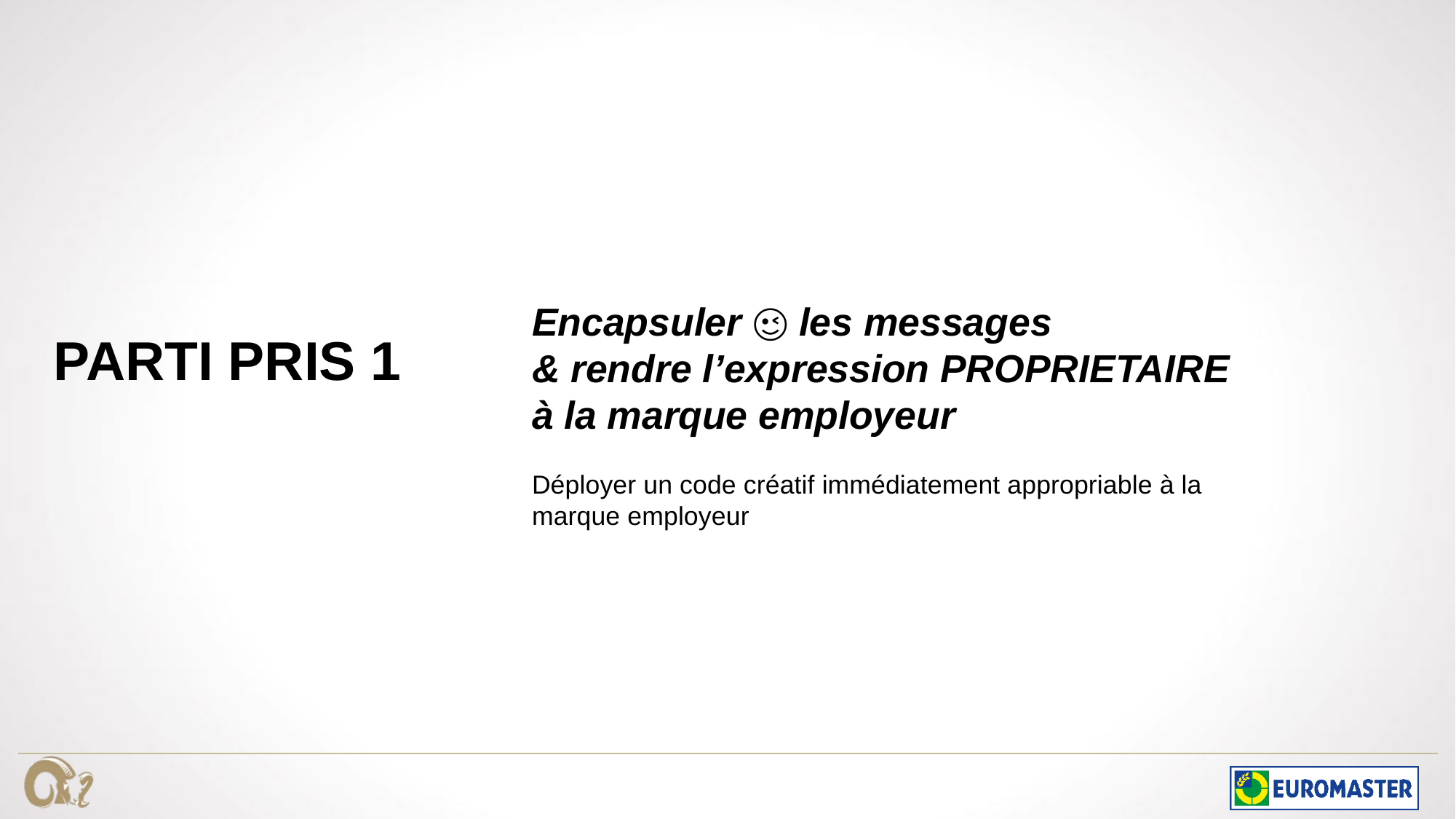

# PARTI PRIS 1
Encapsuler 😉 les messages
& rendre l’expression PROPRIETAIRE à la marque employeur

Déployer un code créatif immédiatement appropriable à la marque employeur